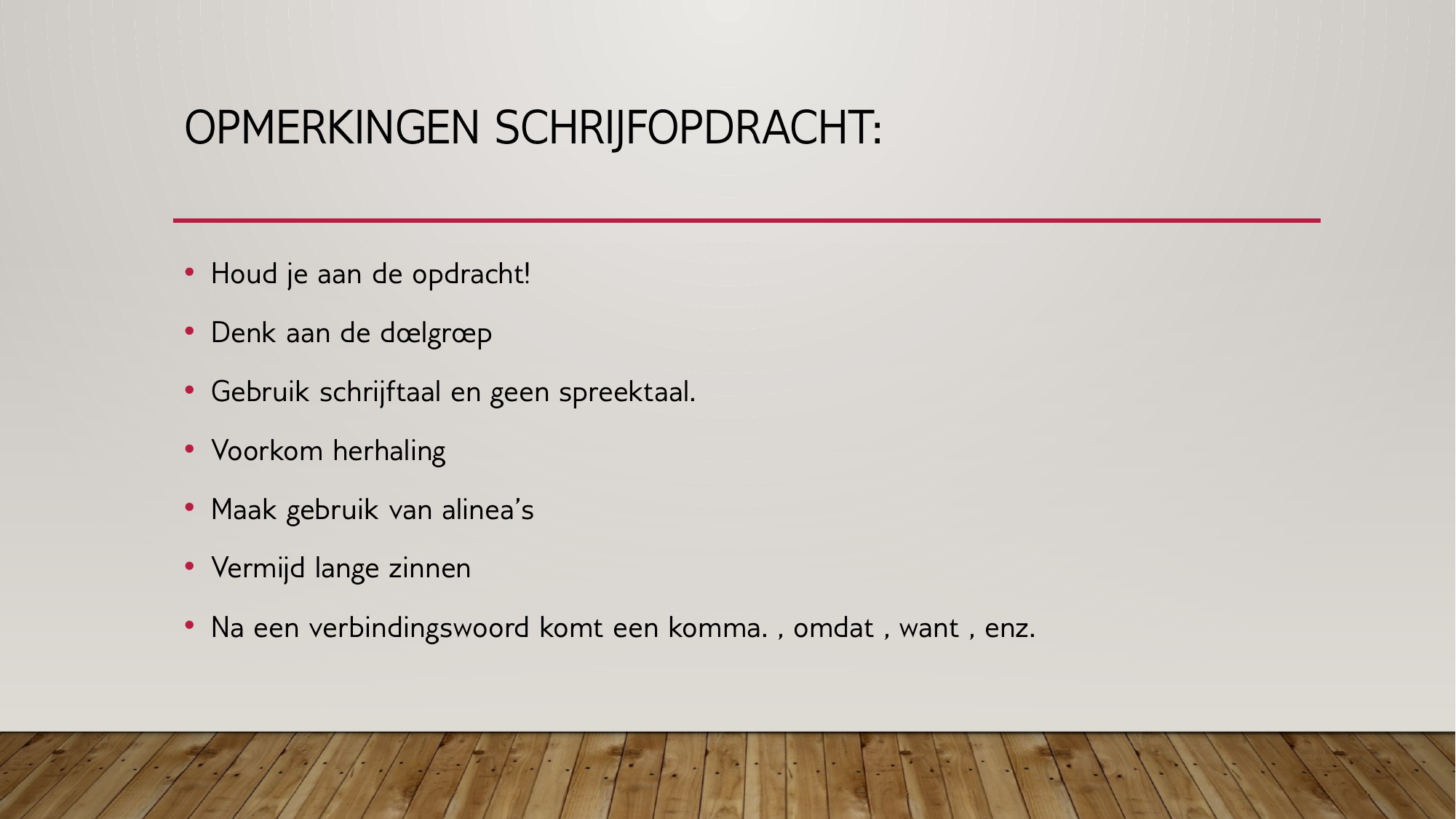

# Opmerkingen schrijfopdracht:
Houd je aan de opdracht!
Denk aan de doelgroep
Gebruik schrijftaal en geen spreektaal.
Voorkom herhaling
Maak gebruik van alinea’s
Vermijd lange zinnen
Na een verbindingswoord komt een komma. , omdat , want , enz.